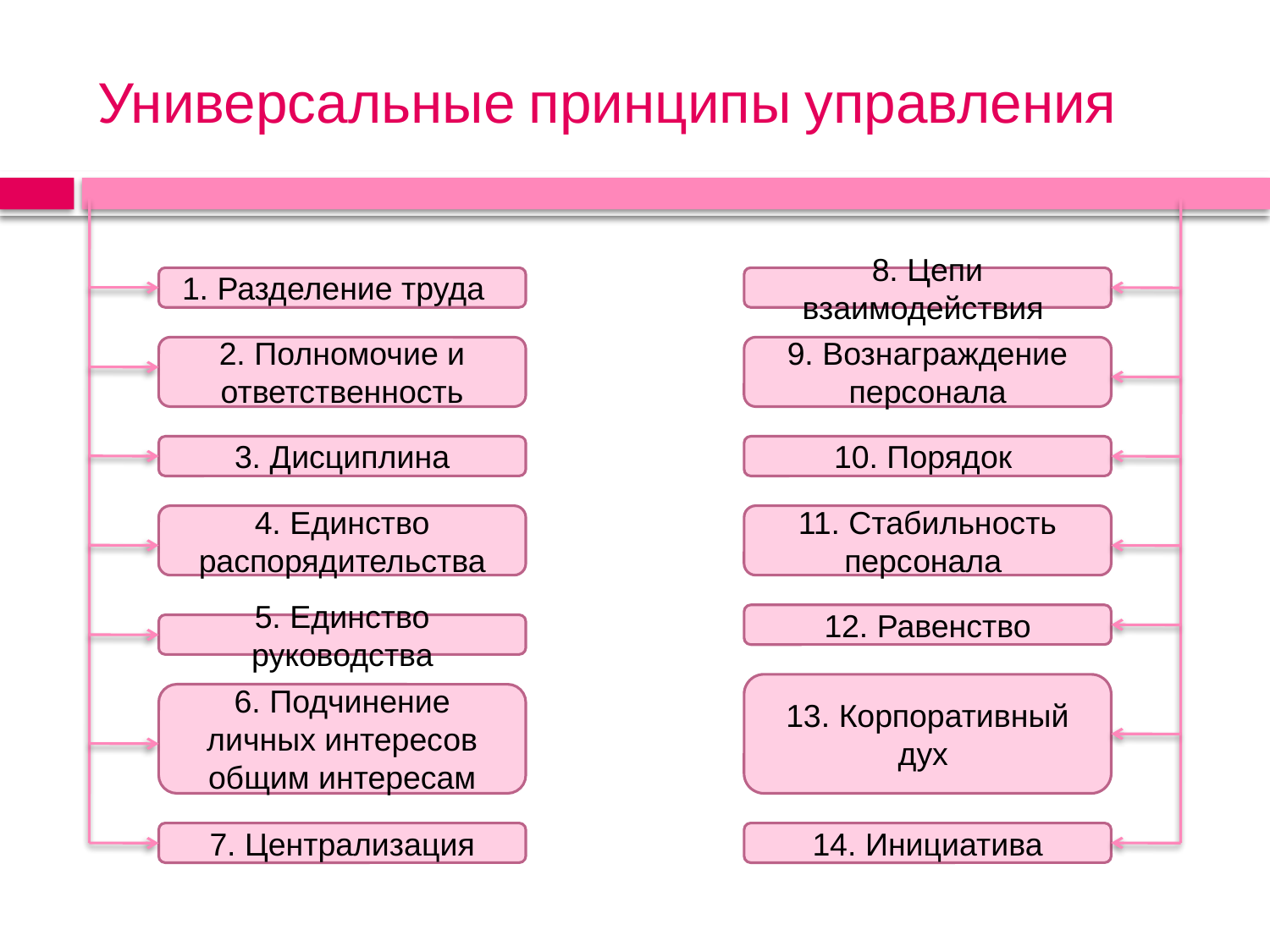

# Универсальные принципы управления
1. Разделение труда
8. Цепи взаимодействия
2. Полномочие и ответственность
9. Вознаграждение персонала
3. Дисциплина
10. Порядок
4. Единство распорядительства
11. Стабильность персонала
12. Равенство
5. Единство руководства
13. Корпоративный дух
6. Подчинение личных интересов общим интересам
7. Централизация
14. Инициатива